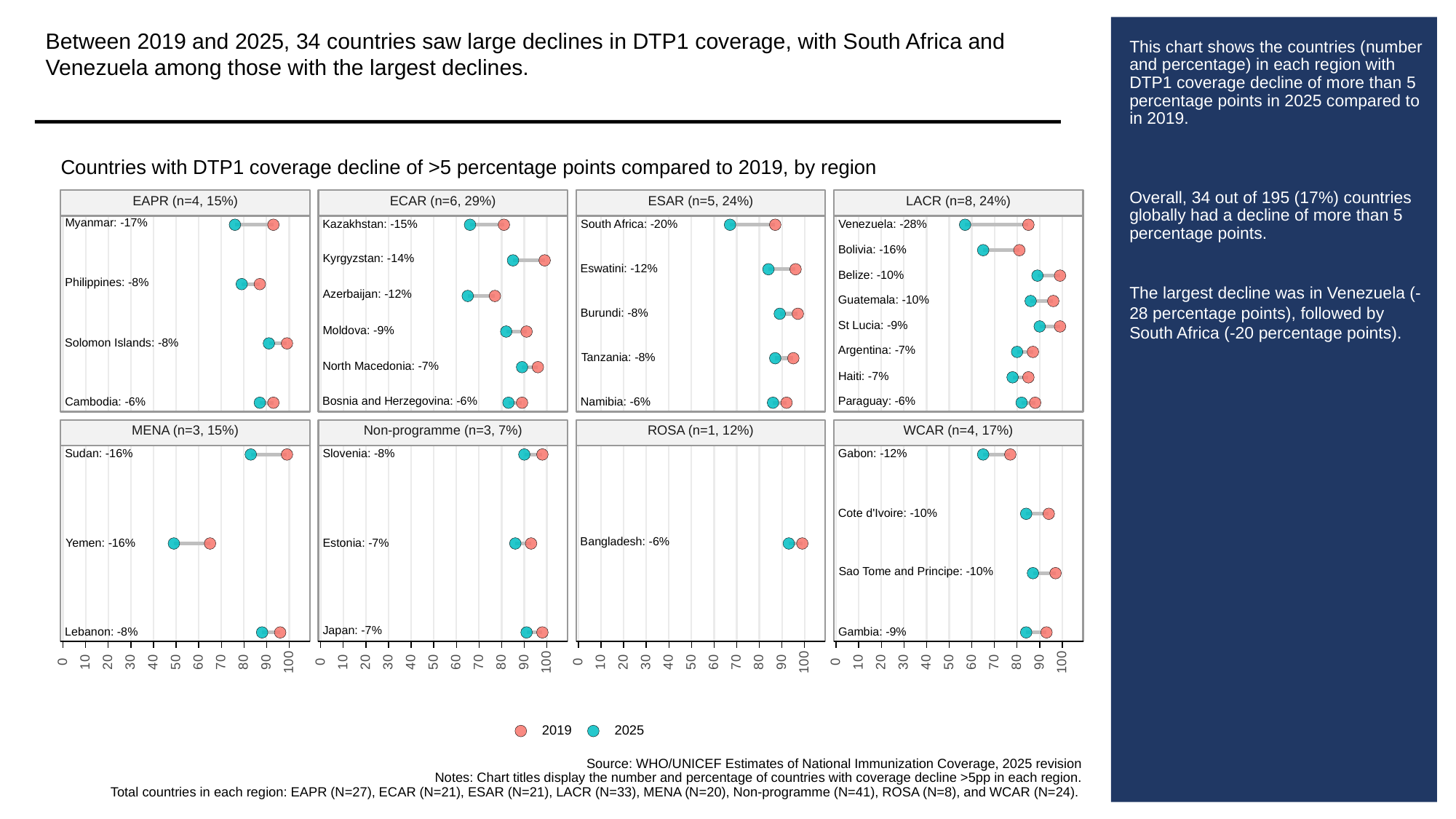

Between 2019 and 2025, 34 countries saw large declines in DTP1 coverage, with South Africa and Venezuela among those with the largest declines.
# This chart shows the countries (number and percentage) in each region with DTP1 coverage decline of more than 5 percentage points in 2025 compared to in 2019.

Overall, 34 out of 195 (17%) countries globally had a decline of more than 5 percentage points.

The largest decline was in Venezuela (-28 percentage points), followed by South Africa (-20 percentage points).

Countries with DTP1 coverage decline of >5 percentage points compared to 2019, by region

EAPR (n=4, 15%)
ECAR (n=6, 29%)
ESAR (n=5, 24%)
LACR (n=8, 24%)

Myanmar: -17%

Kazakhstan: -15%
South Africa: -20%
Venezuela: -28%

Bolivia: -16%

Kyrgyzstan: -14%

Eswatini: -12%

Belize: -10%

Philippines: -8%

Azerbaijan: -12%

Guatemala: -10%

Burundi: -8%

St Lucia: -9%

Moldova: -9%

Solomon Islands: -8%

Argentina: -7%

Tanzania: -8%

North Macedonia: -7%

Haiti: -7%

Bosnia and Herzegovina: -6%
Paraguay: -6%

Cambodia: -6%
Namibia: -6%

ROSA (n=1, 12%)
MENA (n=3, 15%)
Non-programme (n=3, 7%)
WCAR (n=4, 17%)

Sudan: -16%
Slovenia: -8%
Gabon: -12%

Cote d'Ivoire: -10%

Bangladesh: -6%

Yemen: -16%
Estonia: -7%

Sao Tome and Principe: -10%

Japan: -7%

Lebanon: -8%
Gambia: -9%

30
30
30
30
0
10
20
40
50
60
70
80
90
100
0
10
20
40
50
60
70
80
90
100
0
10
20
40
50
60
70
80
90
100
0
10
20
40
50
60
70
80
90
100

2019
2025
Source: WHO/UNICEF Estimates of National Immunization Coverage, 2025 revision
Notes: Chart titles display the number and percentage of countries with coverage decline >5pp in each region.
Total countries in each region: EAPR (N=27), ECAR (N=21), ESAR (N=21), LACR (N=33), MENA (N=20), Non-programme (N=41), ROSA (N=8), and WCAR (N=24).